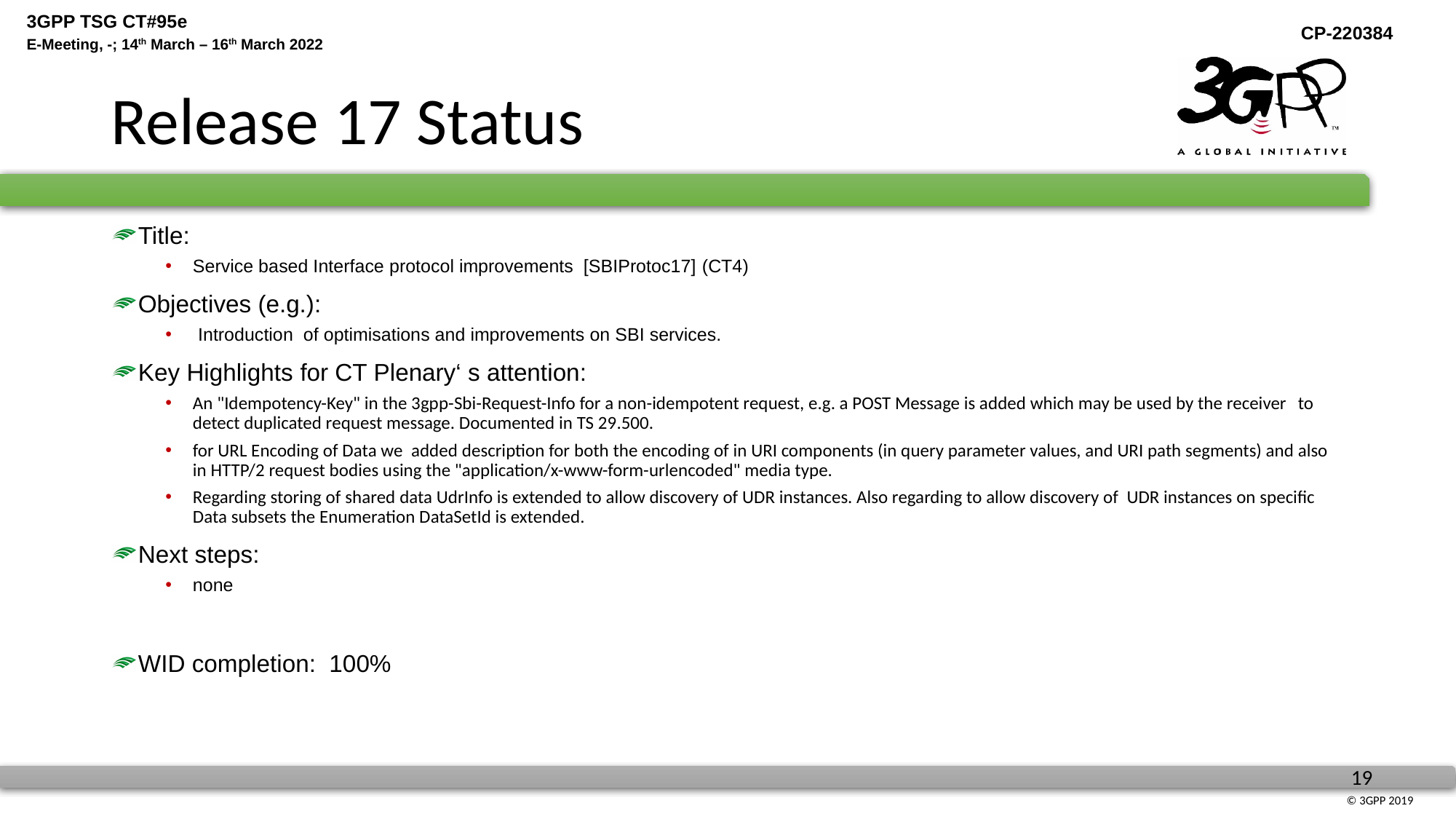

# Release 17 Status
Title:
Service based Interface protocol improvements  [SBIProtoc17] (CT4)
Objectives (e.g.):
 Introduction  of optimisations and improvements on SBI services.
Key Highlights for CT Plenary‘ s attention:
An "Idempotency-Key" in the 3gpp-Sbi-Request-Info for a non-idempotent request, e.g. a POST Message is added which may be used by the receiver  to detect duplicated request message. Documented in TS 29.500.
for URL Encoding of Data we  added description for both the encoding of in URI components (in query parameter values, and URI path segments) and also in HTTP/2 request bodies using the "application/x-www-form-urlencoded" media type.
Regarding storing of shared data UdrInfo is extended to allow discovery of UDR instances. Also regarding to allow discovery of  UDR instances on specific Data subsets the Enumeration DataSetId is extended.
Next steps:
none

WID completion:  100%